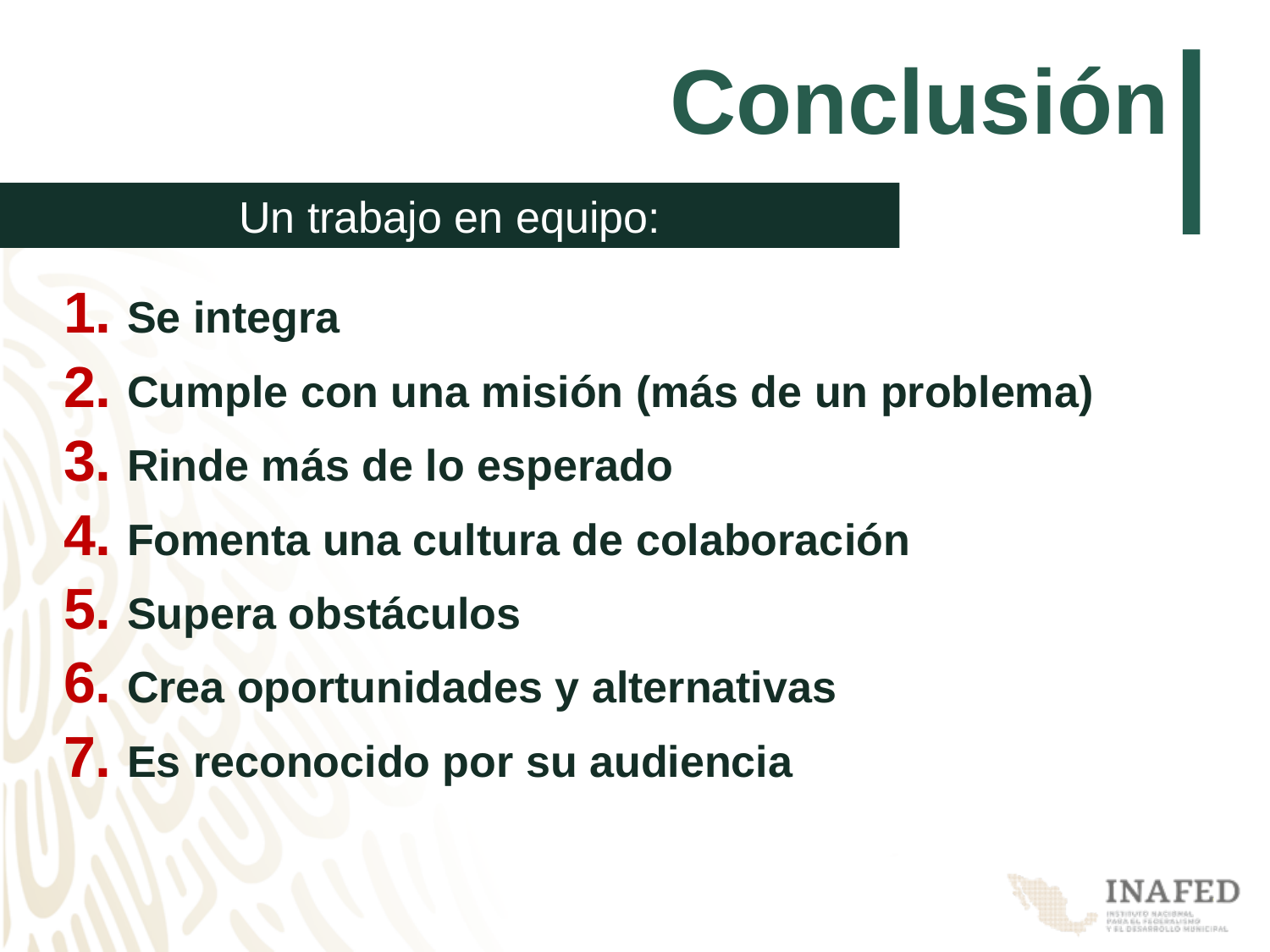

# Conclusión
Un trabajo en equipo:
Se integra
Cumple con una misión (más de un problema)
Rinde más de lo esperado
Fomenta una cultura de colaboración
Supera obstáculos
Crea oportunidades y alternativas
Es reconocido por su audiencia